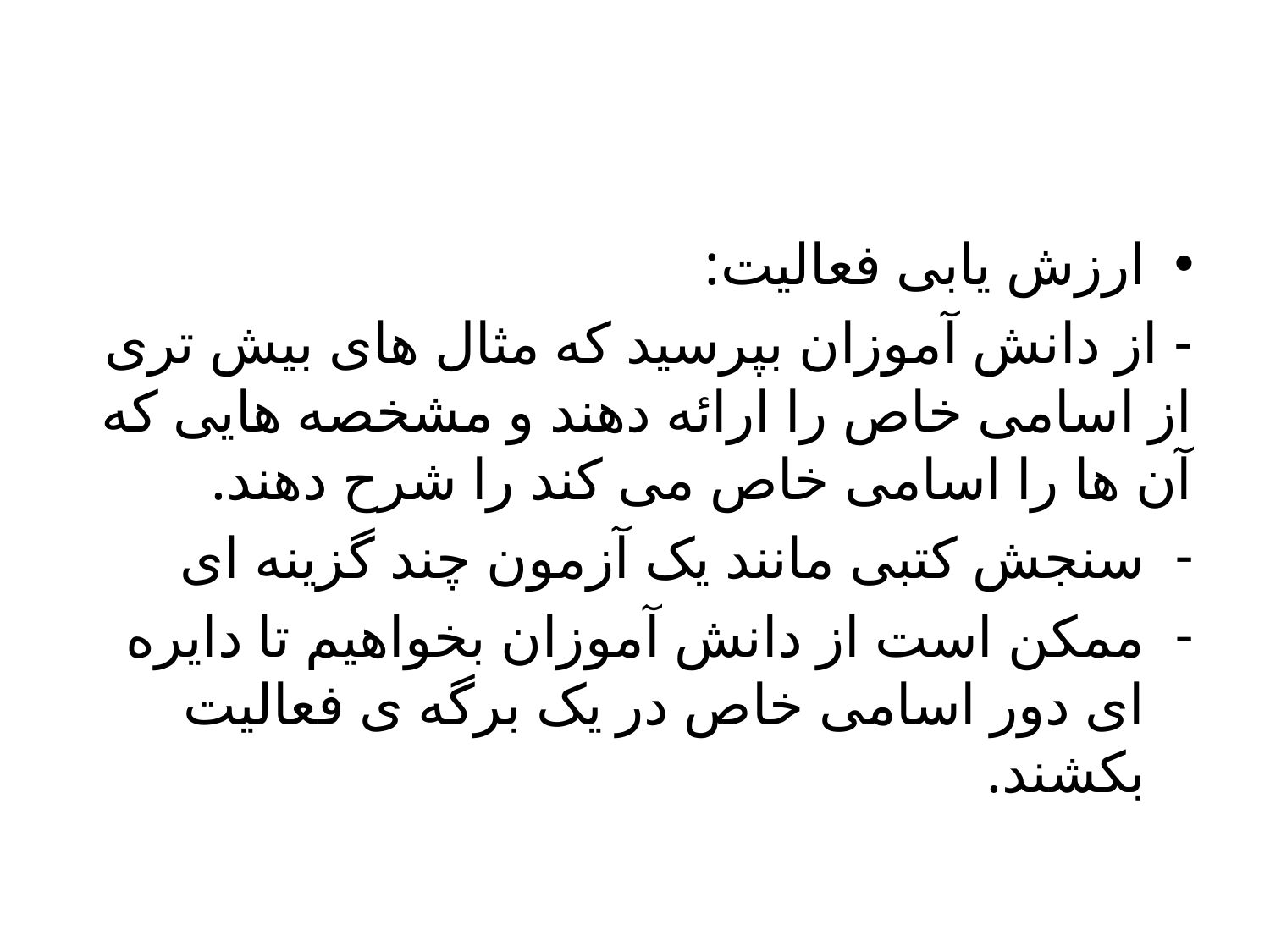

#
ارزش یابی فعالیت:
- از دانش آموزان بپرسید که مثال های بیش تری از اسامی خاص را ارائه دهند و مشخصه هایی که آن ها را اسامی خاص می کند را شرح دهند.
سنجش کتبی مانند یک آزمون چند گزینه ای
ممکن است از دانش آموزان بخواهیم تا دایره ای دور اسامی خاص در یک برگه ی فعالیت بکشند.